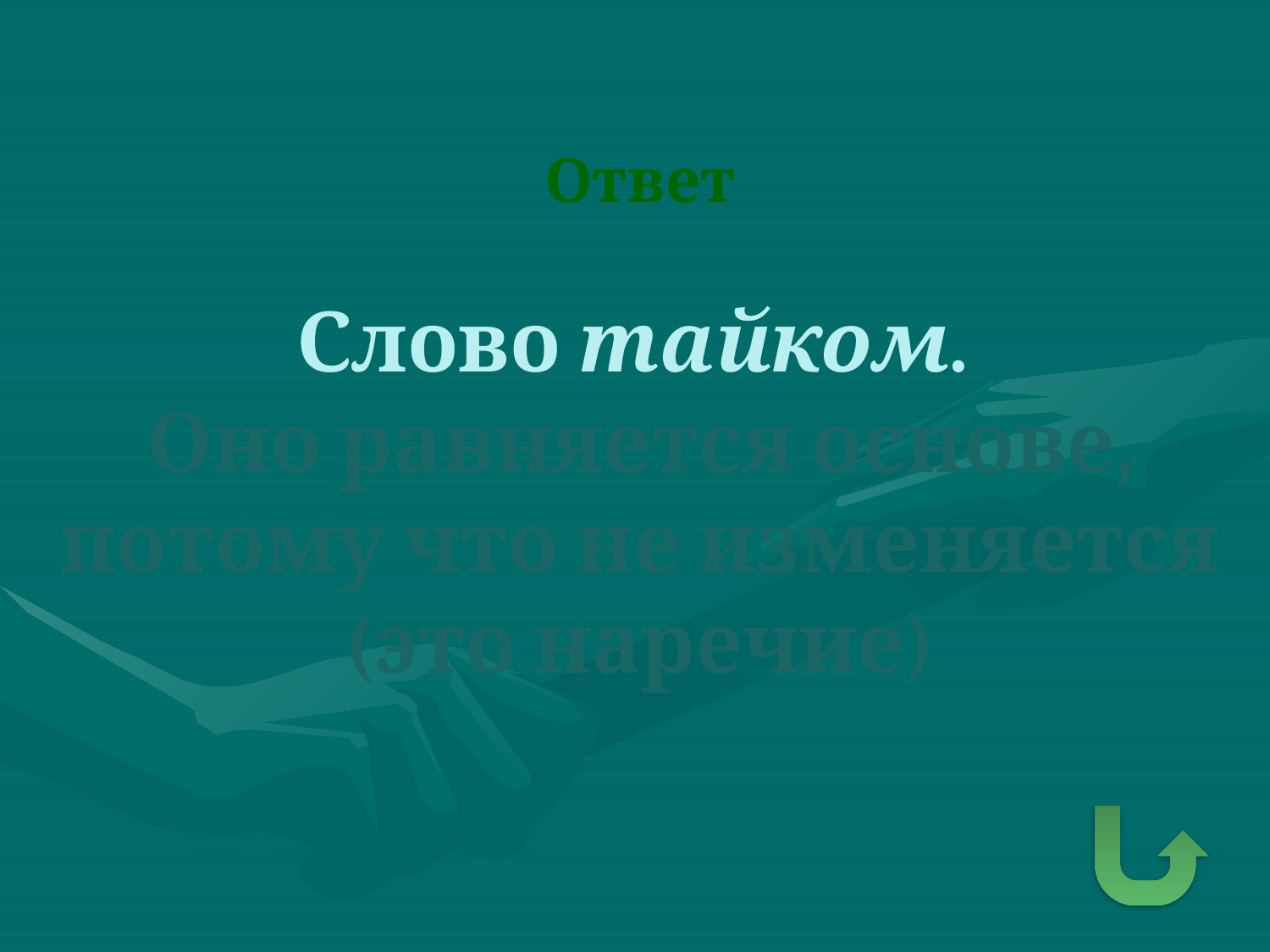

# Ответ Слово тайком. Оно равняется основе, потому что не изменяется (это наречие)